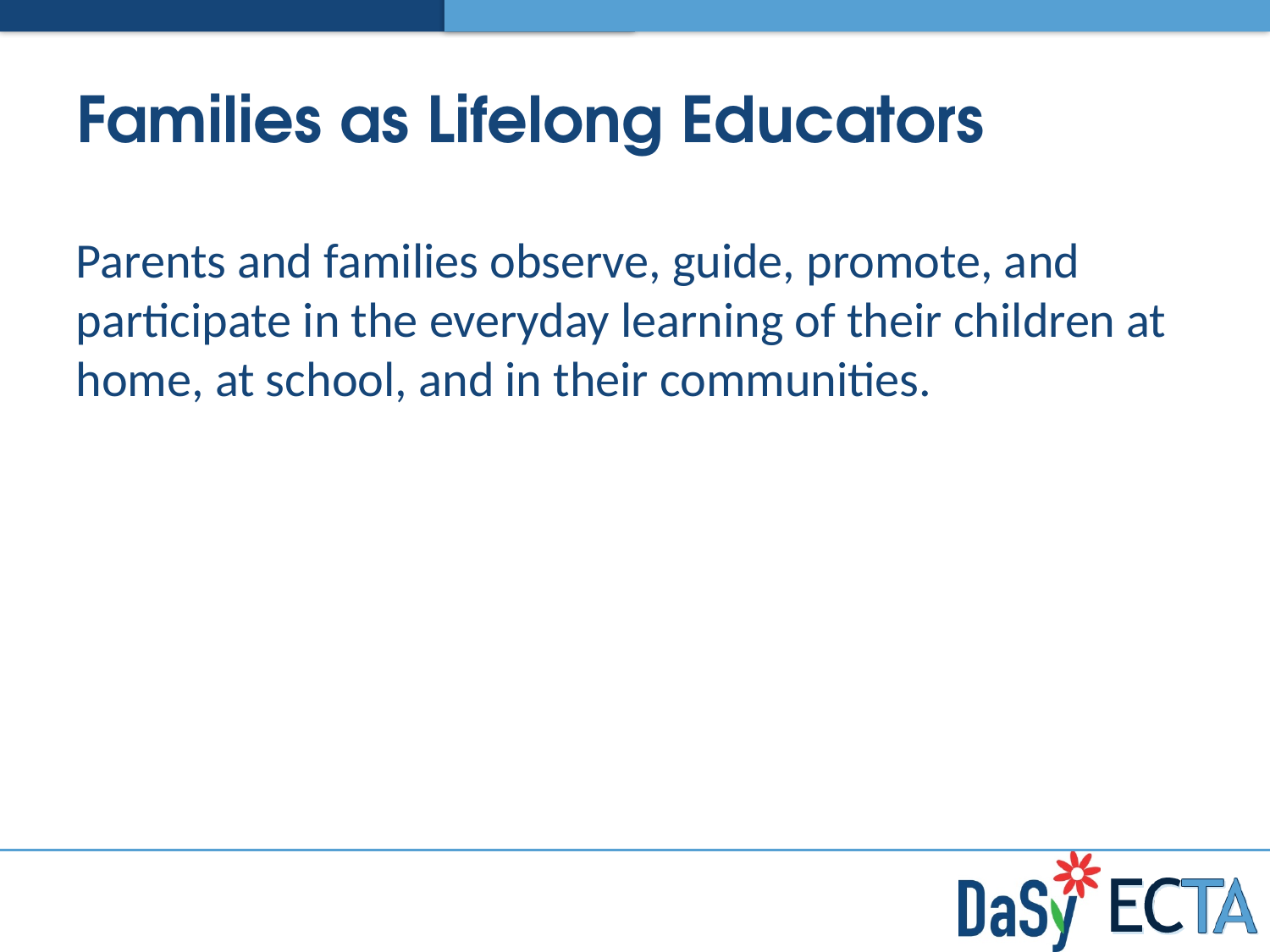

# Families as Lifelong Educators
Parents and families observe, guide, promote, and participate in the everyday learning of their children at home, at school, and in their communities.